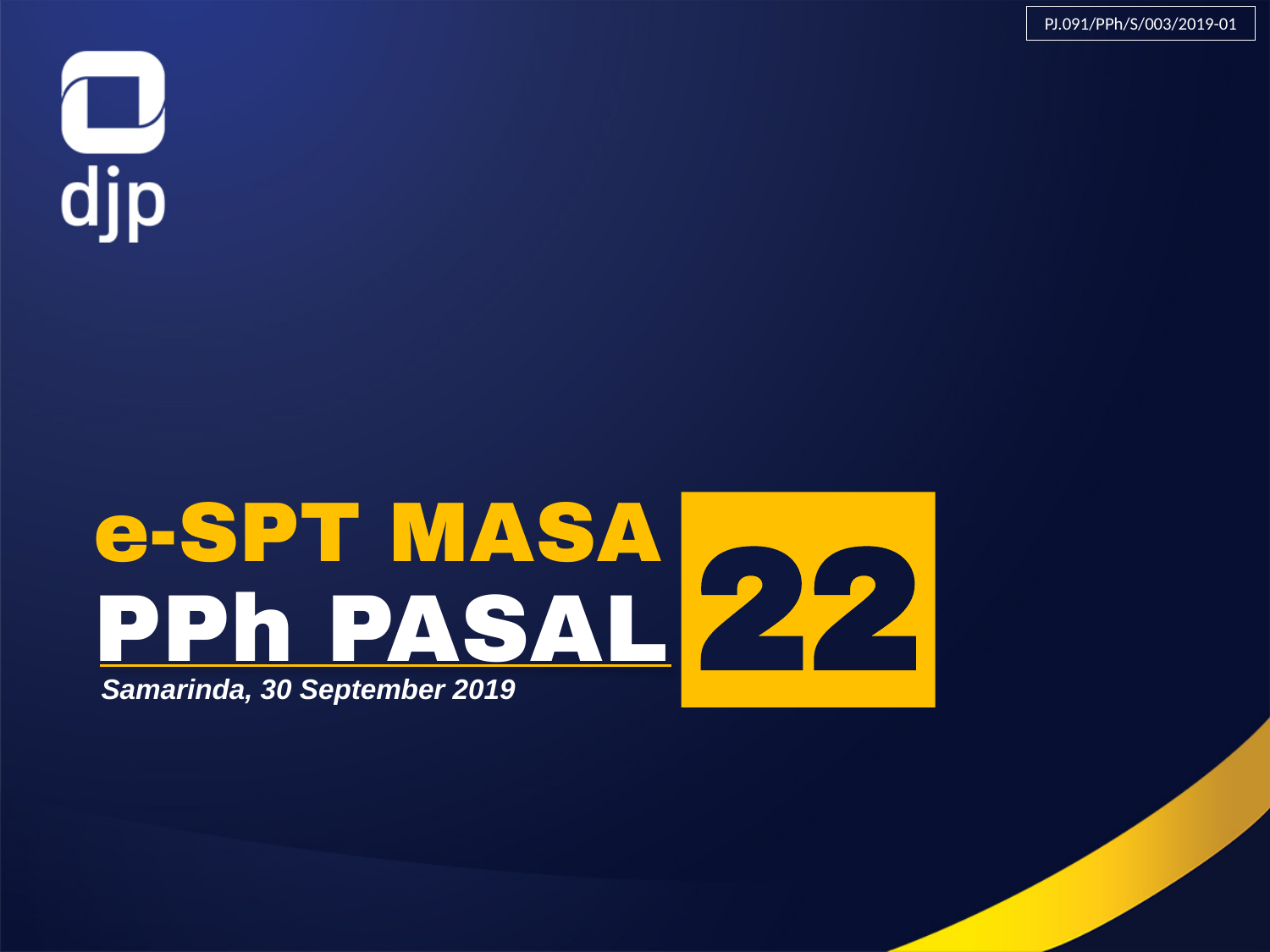

PJ.091/PPh/S/003/2019-01
# e-SPT MASA PPh PASAL
22
Samarinda, 30 September 2019